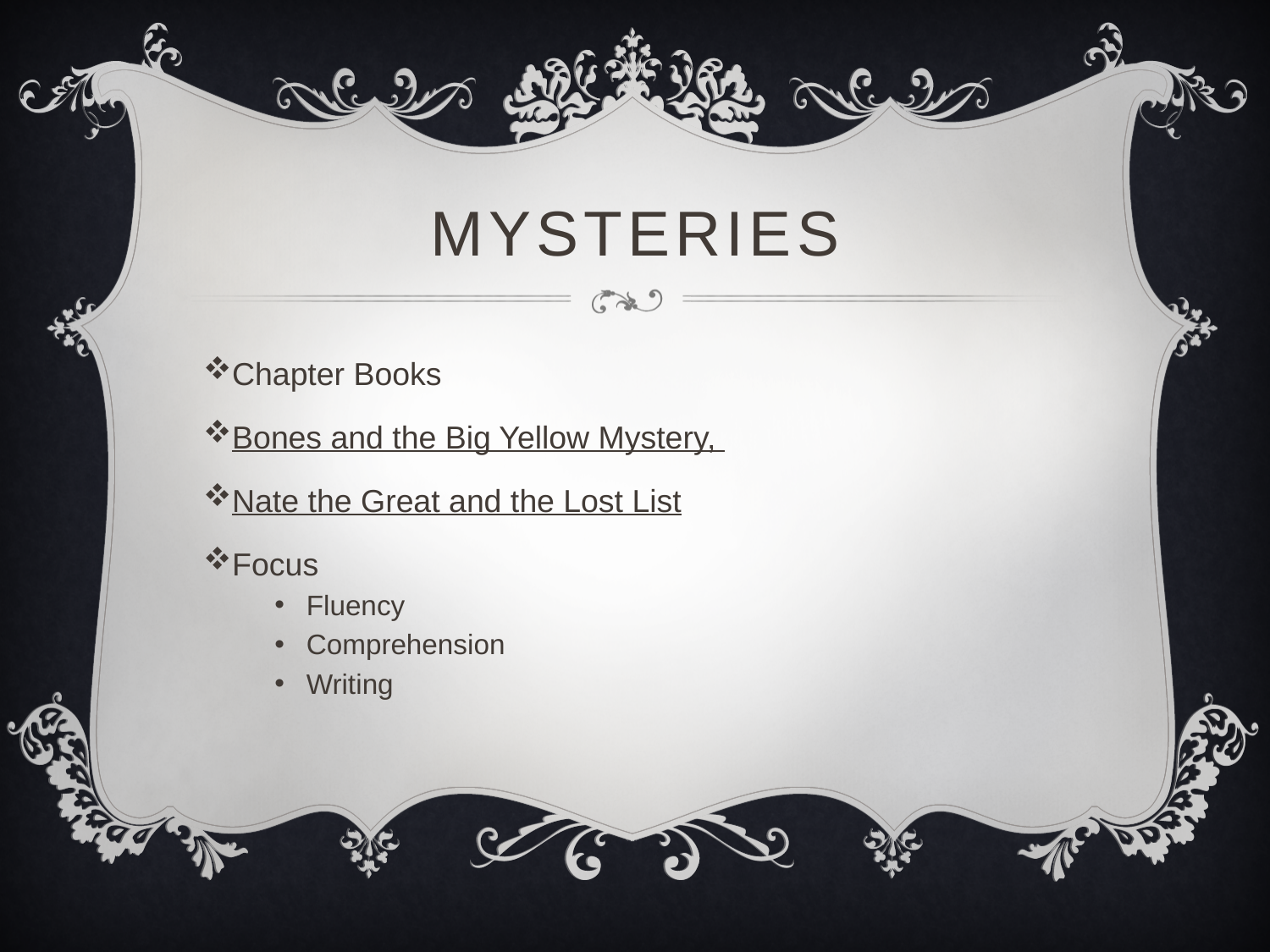

# Mysteries
Chapter Books
Bones and the Big Yellow Mystery,
Nate the Great and the Lost List
Focus
Fluency
Comprehension
Writing